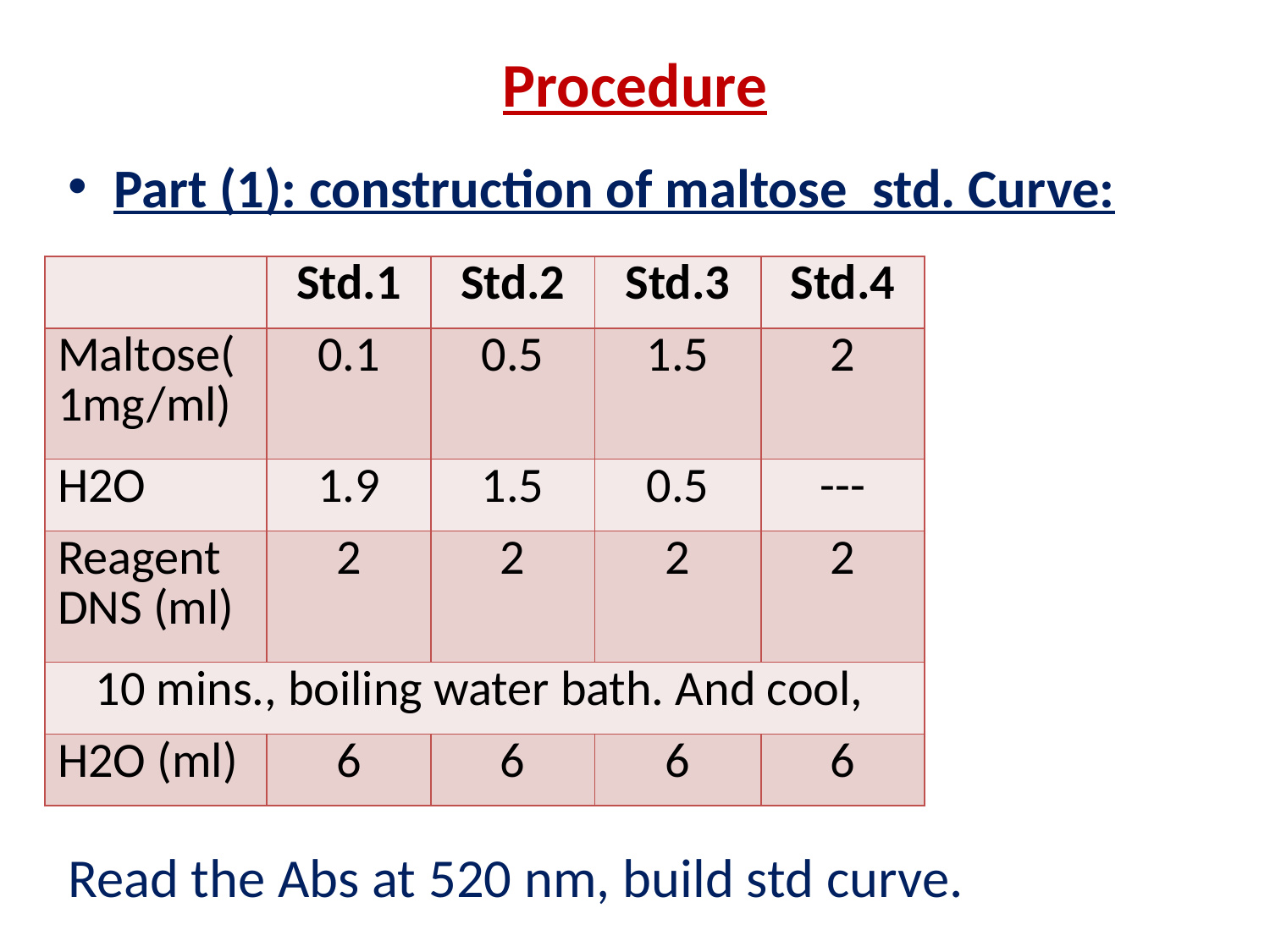

# Procedure
Part (1): construction of maltose  std. Curve:

Read the Abs at 520 nm, build std curve.
|  | Std.1 | Std.2 | Std.3 | Std.4 |
| --- | --- | --- | --- | --- |
| Maltose(1mg/ml) | 0.1 | 0.5 | 1.5 | 2 |
| H2O | 1.9 | 1.5 | 0.5 | --- |
| Reagent DNS (ml) | 2 | 2 | 2 | 2 |
| 10 mins., boiling water bath. And cool, |  |  |  |  |
| H2O (ml) | 6 | 6 | 6 | 6 |